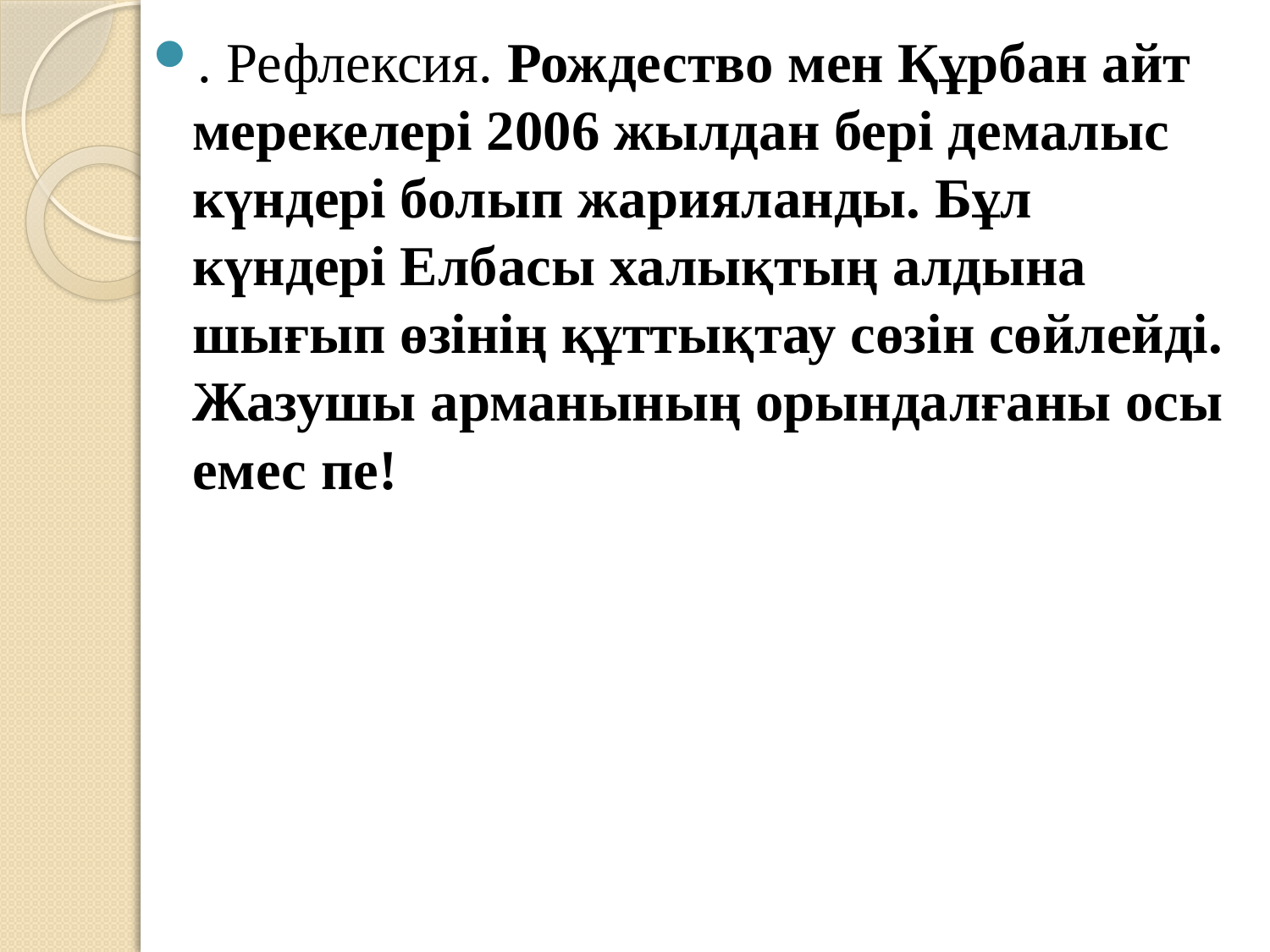

. Рефлексия. Рождество мен Құрбан айт мерекелері 2006 жылдан бері демалыс күндері болып жарияланды. Бұл күндері Елбасы халықтың алдына шығып өзінің құттықтау сөзін сөйлейді. Жазушы арманының орындалғаны осы емес пе!